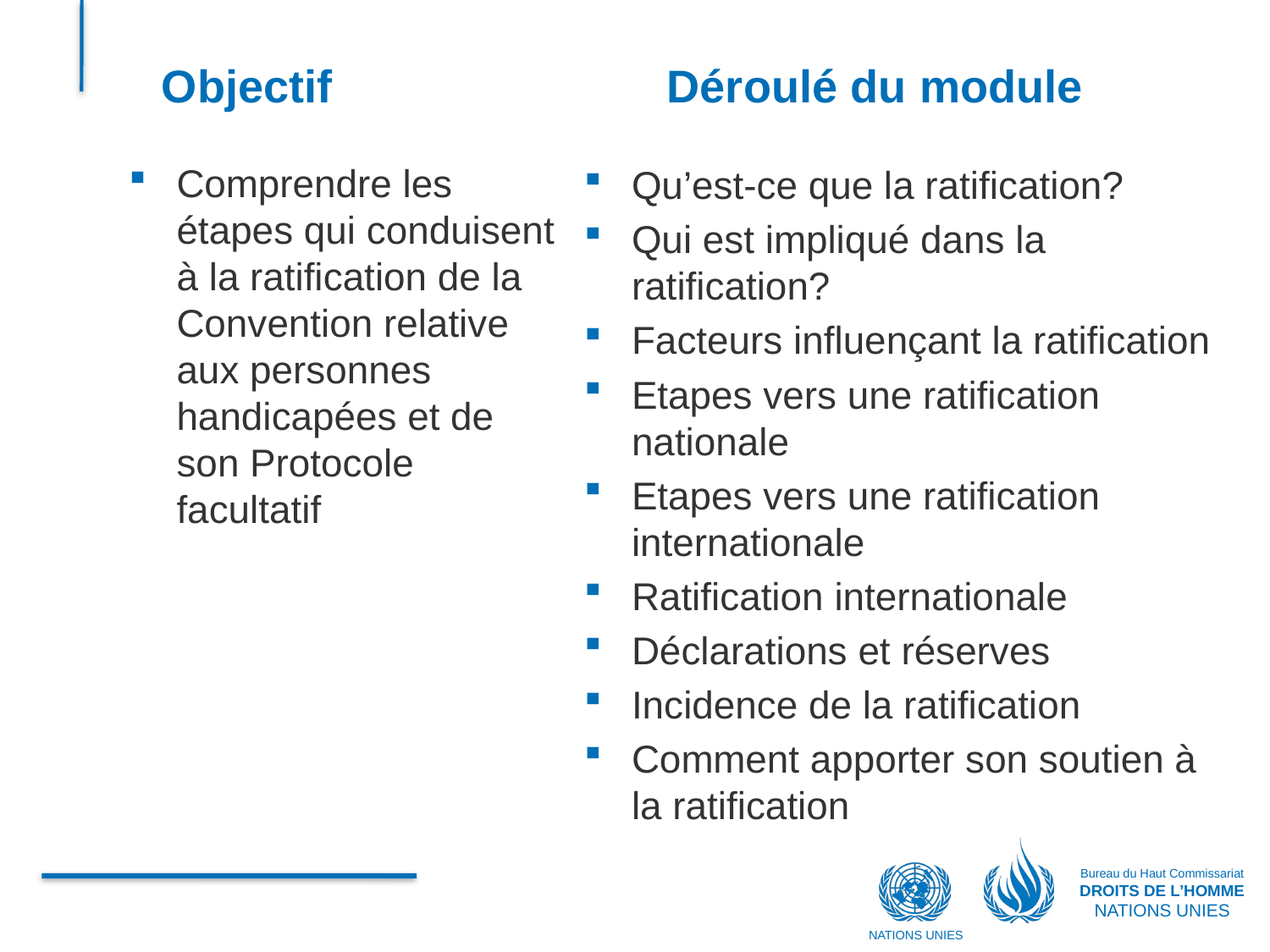

Objectif
Déroulé du module
Comprendre les étapes qui conduisent à la ratification de la Convention relative aux personnes handicapées et de son Protocole facultatif

Qu’est-ce que la ratification?
Qui est impliqué dans la ratification?
Facteurs influençant la ratification
Etapes vers une ratification nationale
Etapes vers une ratification internationale
Ratification internationale
Déclarations et réserves
Incidence de la ratification
Comment apporter son soutien à la ratification

Bureau du Haut Commissariat
DROITS DE L’HOMME
NATIONS UNIES
NATIONS UNIES